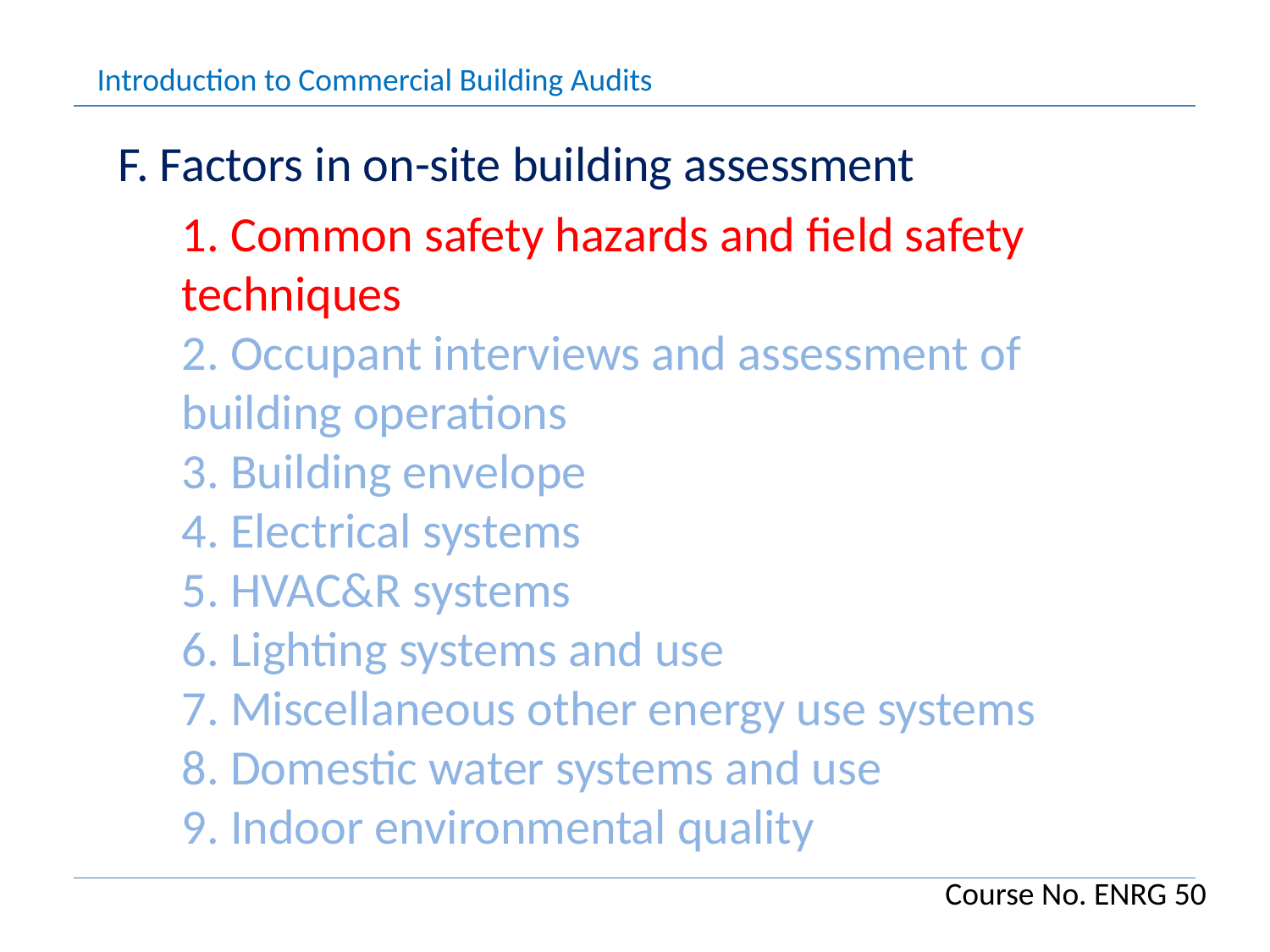

Introduction to Commercial Building Audits
F. Factors in on-site building assessment
1. Common safety hazards and field safety techniques
2. Occupant interviews and assessment of building operations
3. Building envelope
4. Electrical systems
5. HVAC&R systems
6. Lighting systems and use
7. Miscellaneous other energy use systems
8. Domestic water systems and use
9. Indoor environmental quality
Course No. ENRG 50